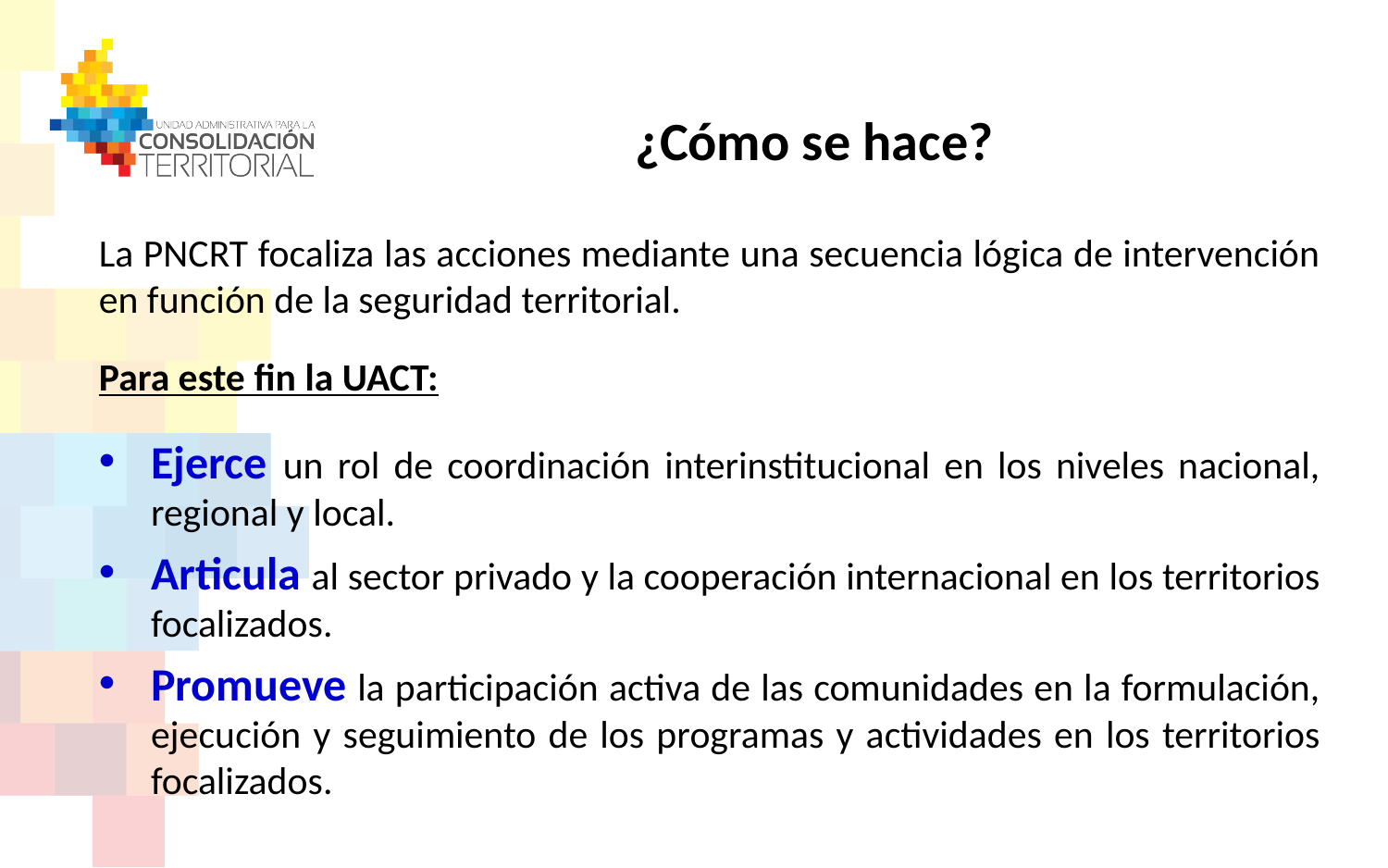

# ¿Cómo se hace?
La PNCRT focaliza las acciones mediante una secuencia lógica de intervención en función de la seguridad territorial.

Para este fin la UACT:

Ejerce un rol de coordinación interinstitucional en los niveles nacional, regional y local.
Articula al sector privado y la cooperación internacional en los territorios focalizados.
Promueve la participación activa de las comunidades en la formulación, ejecución y seguimiento de los programas y actividades en los territorios focalizados.